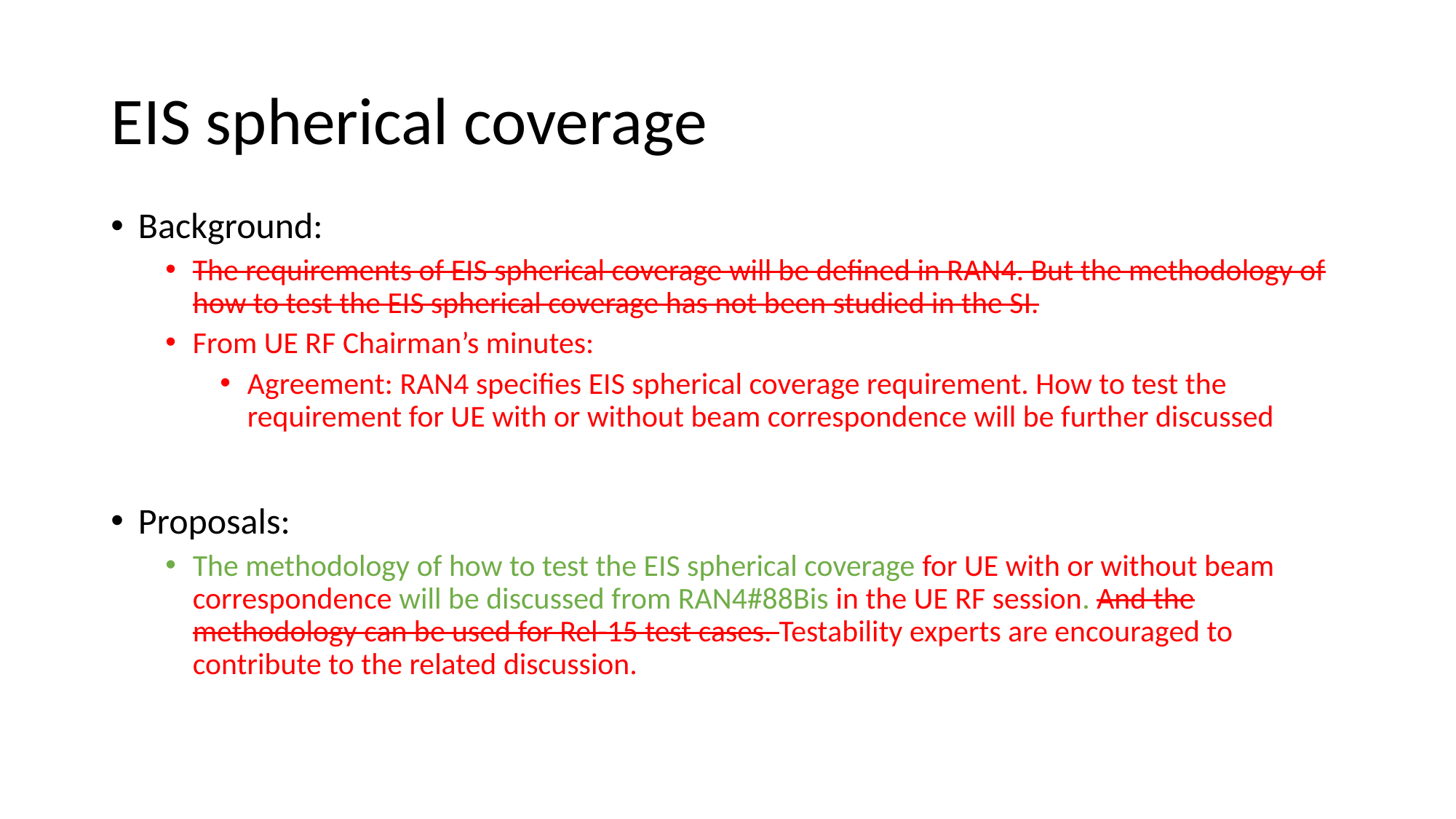

# EIS spherical coverage
Background:
The requirements of EIS spherical coverage will be defined in RAN4. But the methodology of how to test the EIS spherical coverage has not been studied in the SI.
From UE RF Chairman’s minutes:
Agreement: RAN4 specifies EIS spherical coverage requirement. How to test the requirement for UE with or without beam correspondence will be further discussed

Proposals:
The methodology of how to test the EIS spherical coverage for UE with or without beam correspondence will be discussed from RAN4#88Bis in the UE RF session. And the methodology can be used for Rel-15 test cases. Testability experts are encouraged to contribute to the related discussion.